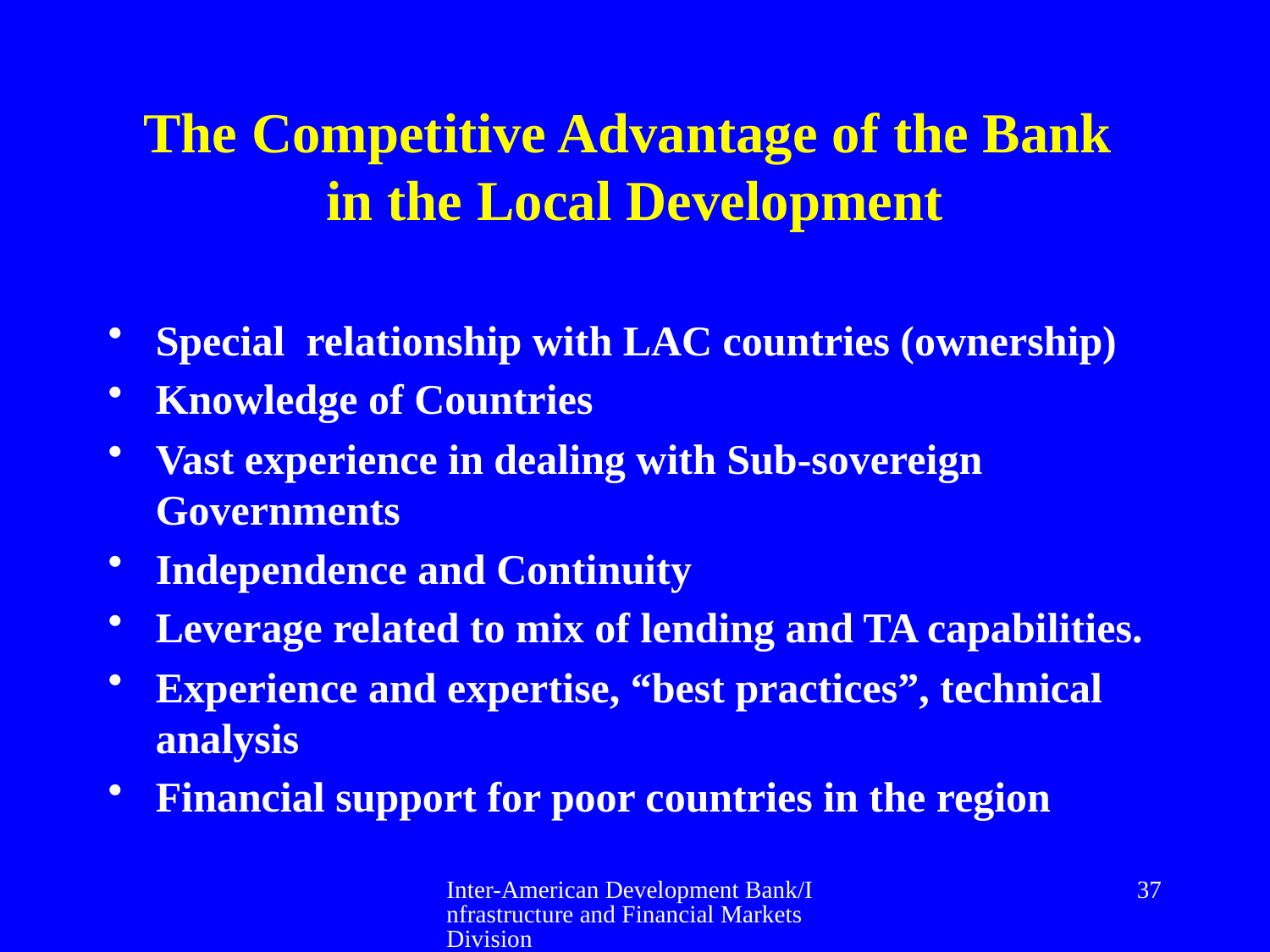

# The Competitive Advantage of the Bank in the Local Development
Special  relationship with LAC countries (ownership)
Knowledge of Countries
Vast experience in dealing with Sub-sovereign Governments
Independence and Continuity
Leverage related to mix of lending and TA capabilities.
Experience and expertise, “best practices”, technical analysis
Financial support for poor countries in the region
Inter-American Development Bank/Infrastructure and Financial Markets Division
37